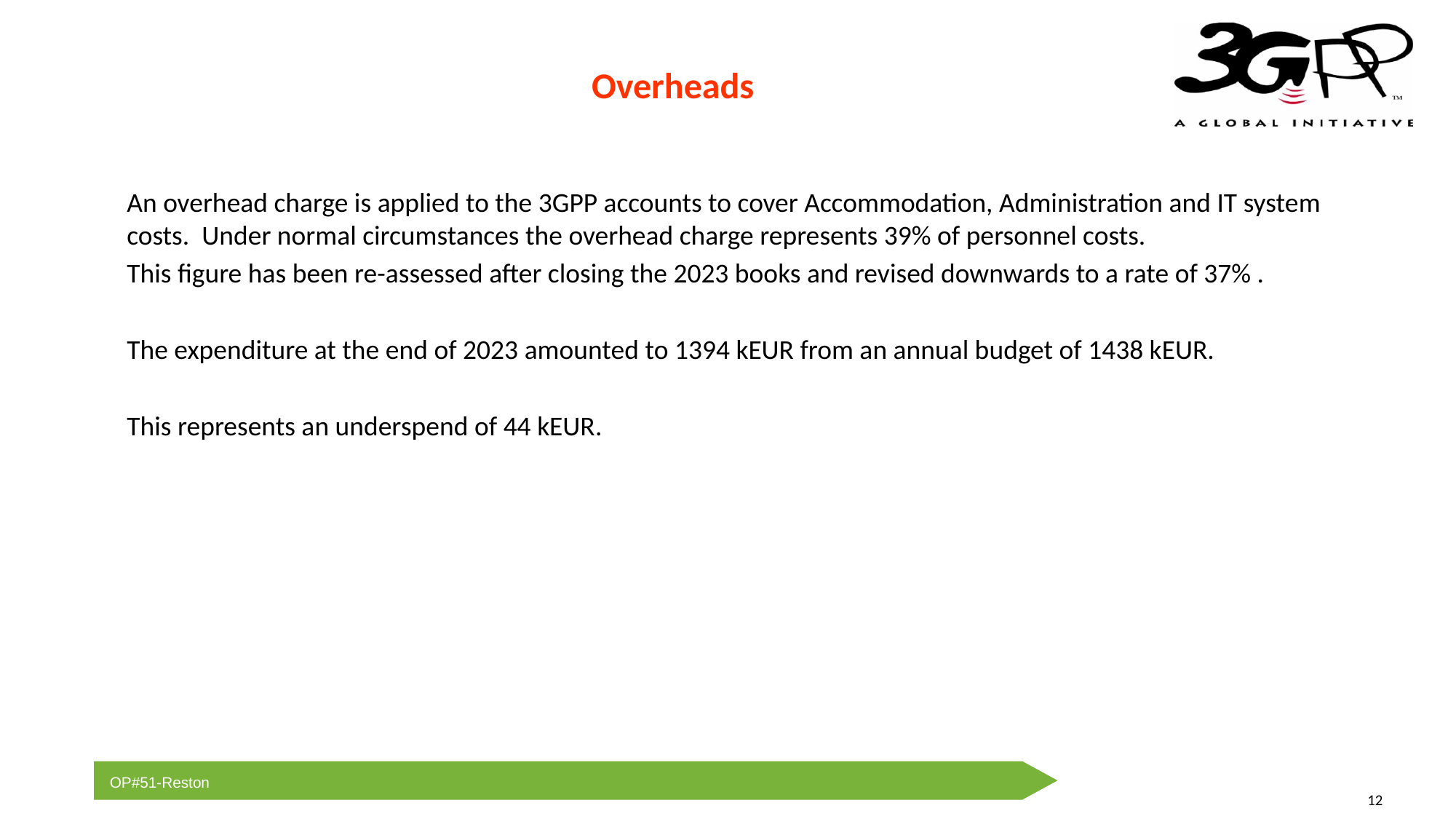

# Overheads

An overhead charge is applied to the 3GPP accounts to cover Accommodation, Administration and IT system costs.  Under normal circumstances the overhead charge represents 39% of personnel costs.
This figure has been re-assessed after closing the 2023 books and revised downwards to a rate of 37% .

The expenditure at the end of 2023 amounted to 1394 kEUR from an annual budget of 1438 kEUR.

This represents an underspend of 44 kEUR.